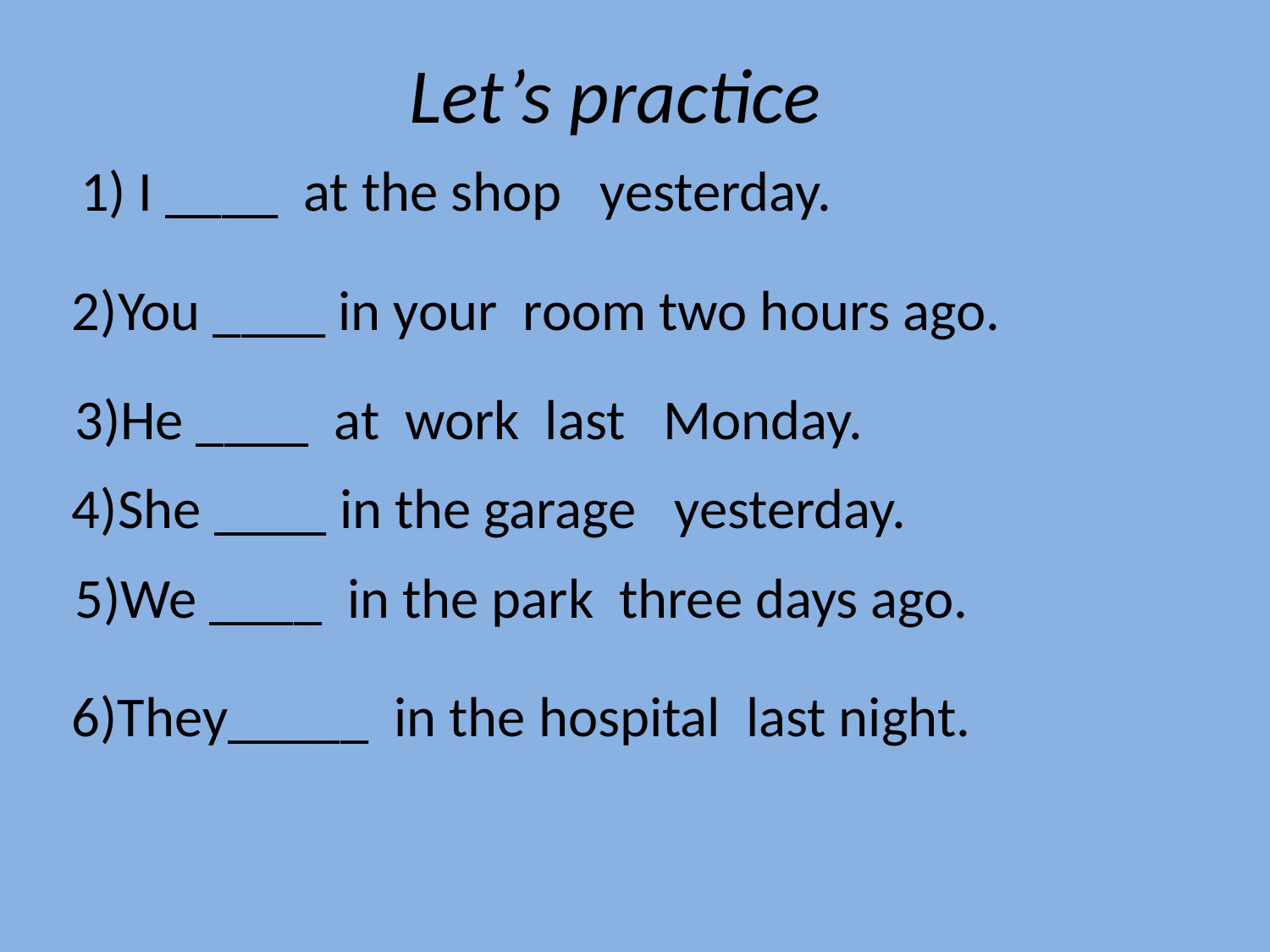

Let’s practice

   1) I ____  at the shop   yesterday.
2)You ____ in your  room two hours ago.
 3)He ____  at  work  last   Monday.
4)She ____ in the garage   yesterday.
 5)We ____  in the park  three days ago.
6)They_____  in the hospital  last night.